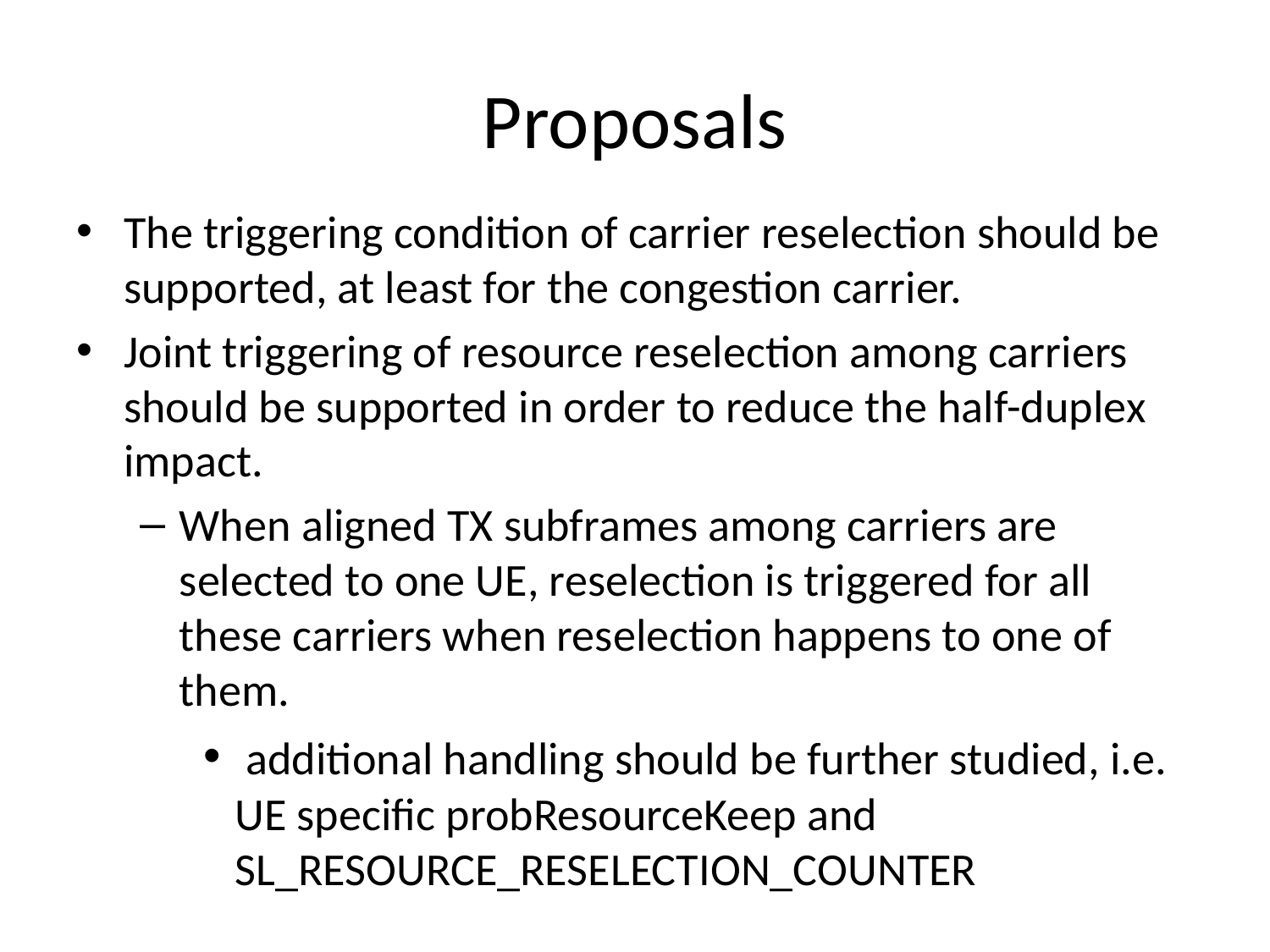

# Proposals
The triggering condition of carrier reselection should be supported, at least for the congestion carrier.
Joint triggering of resource reselection among carriers should be supported in order to reduce the half-duplex impact.
When aligned TX subframes among carriers are selected to one UE, reselection is triggered for all these carriers when reselection happens to one of them.
 additional handling should be further studied, i.e. UE specific probResourceKeep and SL_RESOURCE_RESELECTION_COUNTER